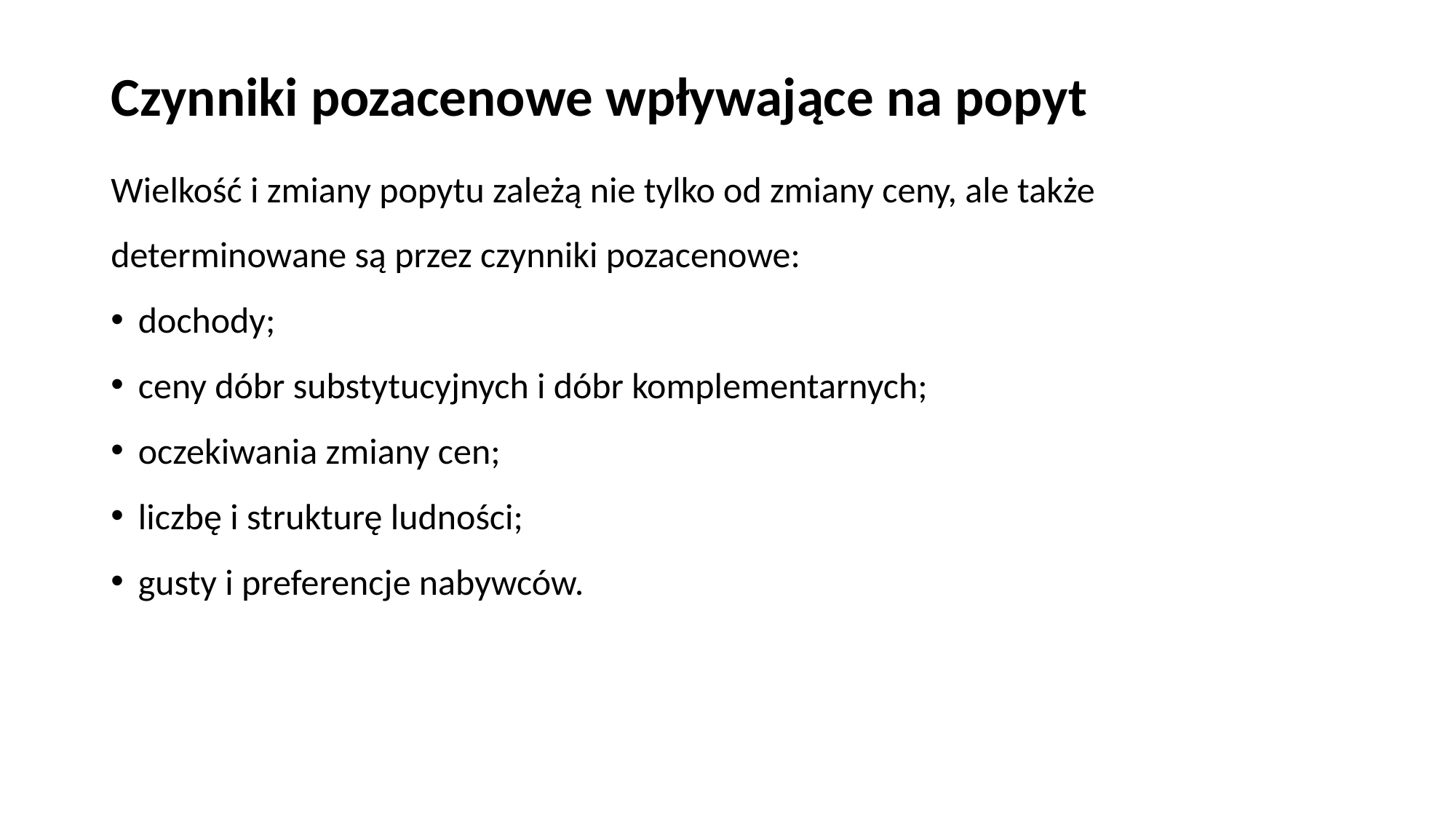

# Czynniki pozacenowe wpływające na popyt
Wielkość i zmiany popytu zależą nie tylko od zmiany ceny, ale także
determinowane są przez czynniki pozacenowe:
dochody;
ceny dóbr substytucyjnych i dóbr komplementarnych;
oczekiwania zmiany cen;
liczbę i strukturę ludności;
gusty i preferencje nabywców.